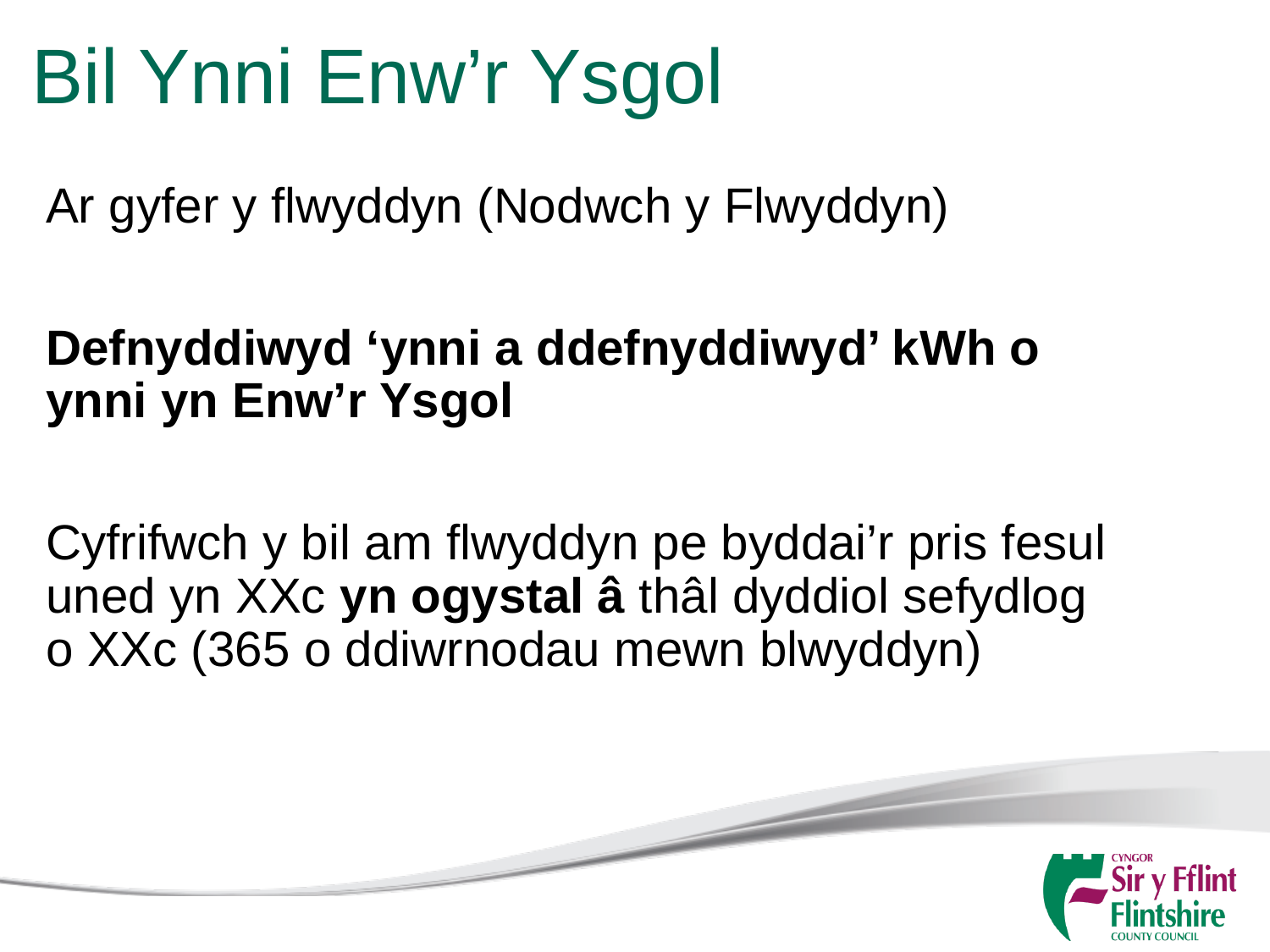

# Bil Ynni Enw’r Ysgol
Ar gyfer y flwyddyn (Nodwch y Flwyddyn)

Defnyddiwyd ‘ynni a ddefnyddiwyd’ kWh o ynni yn Enw’r Ysgol

Cyfrifwch y bil am flwyddyn pe byddai’r pris fesul uned yn XXc yn ogystal â thâl dyddiol sefydlog o XXc (365 o ddiwrnodau mewn blwyddyn)